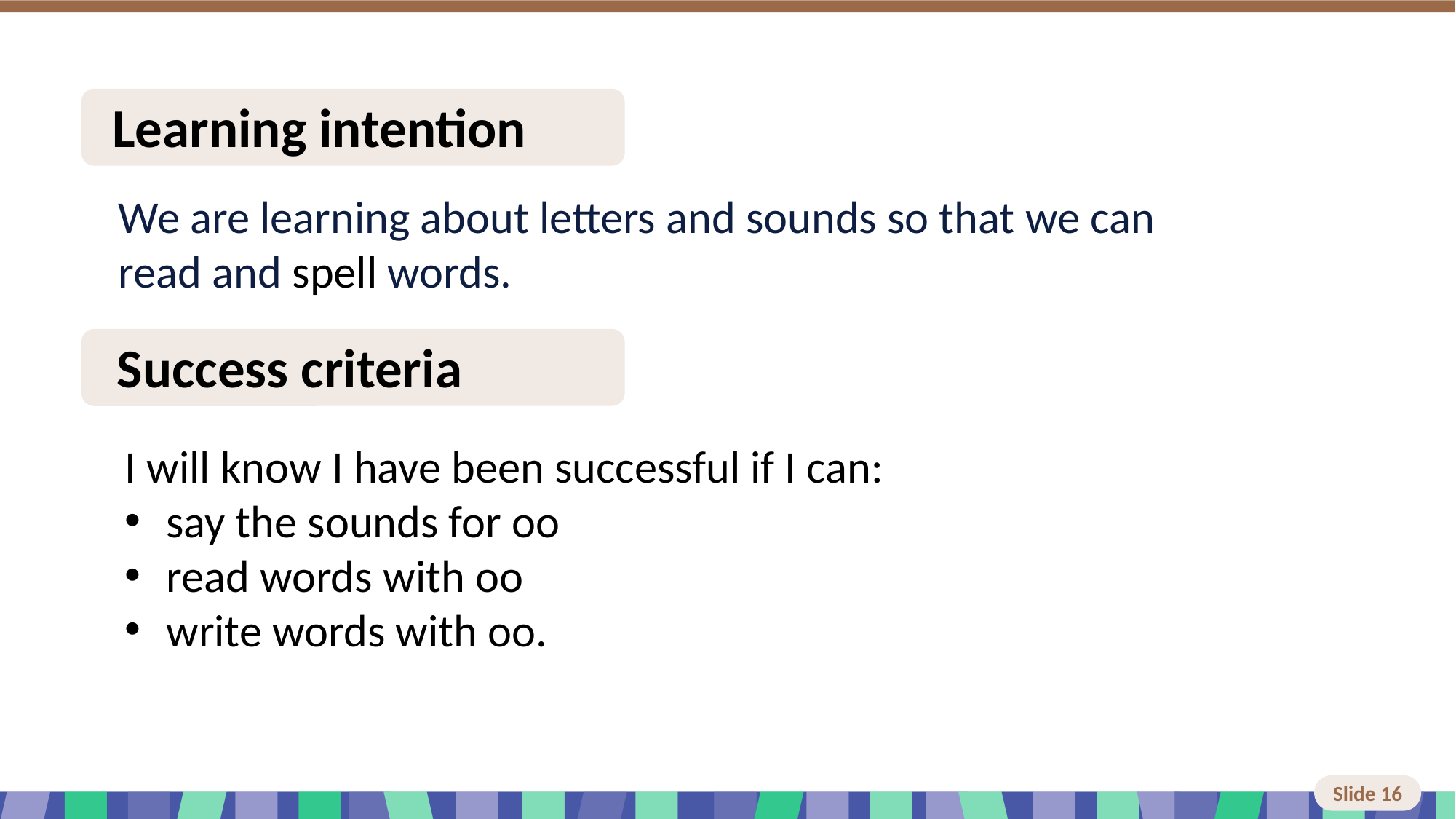

# Slide 16 Learning intention and success criteria
I will know I have been successful if I can:
say the sounds for oo
read words with oo
write words with oo.